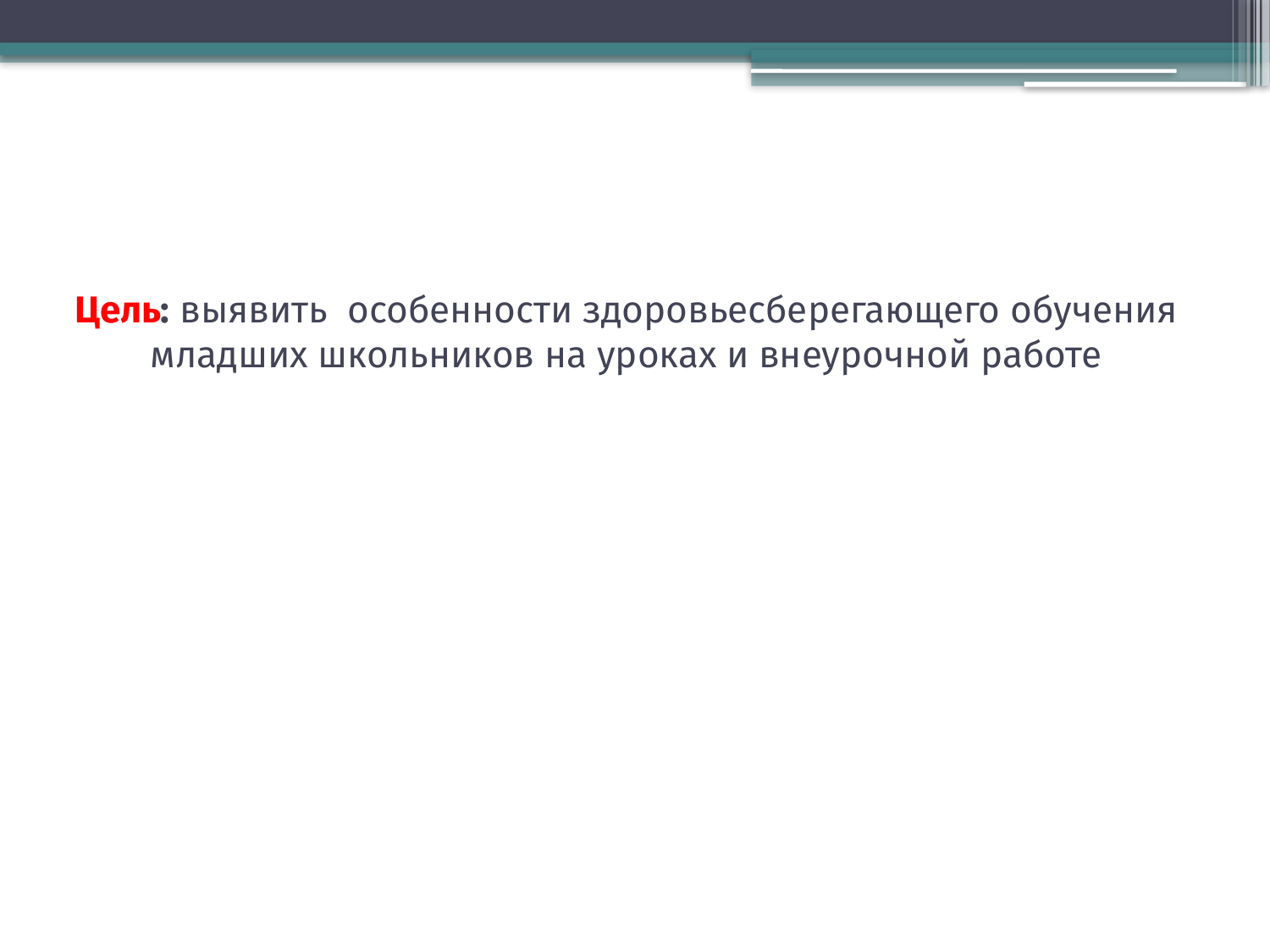

# Цель: выявить  особенности здоровьесберегающего обучения младших школьников на уроках и внеурочной работе